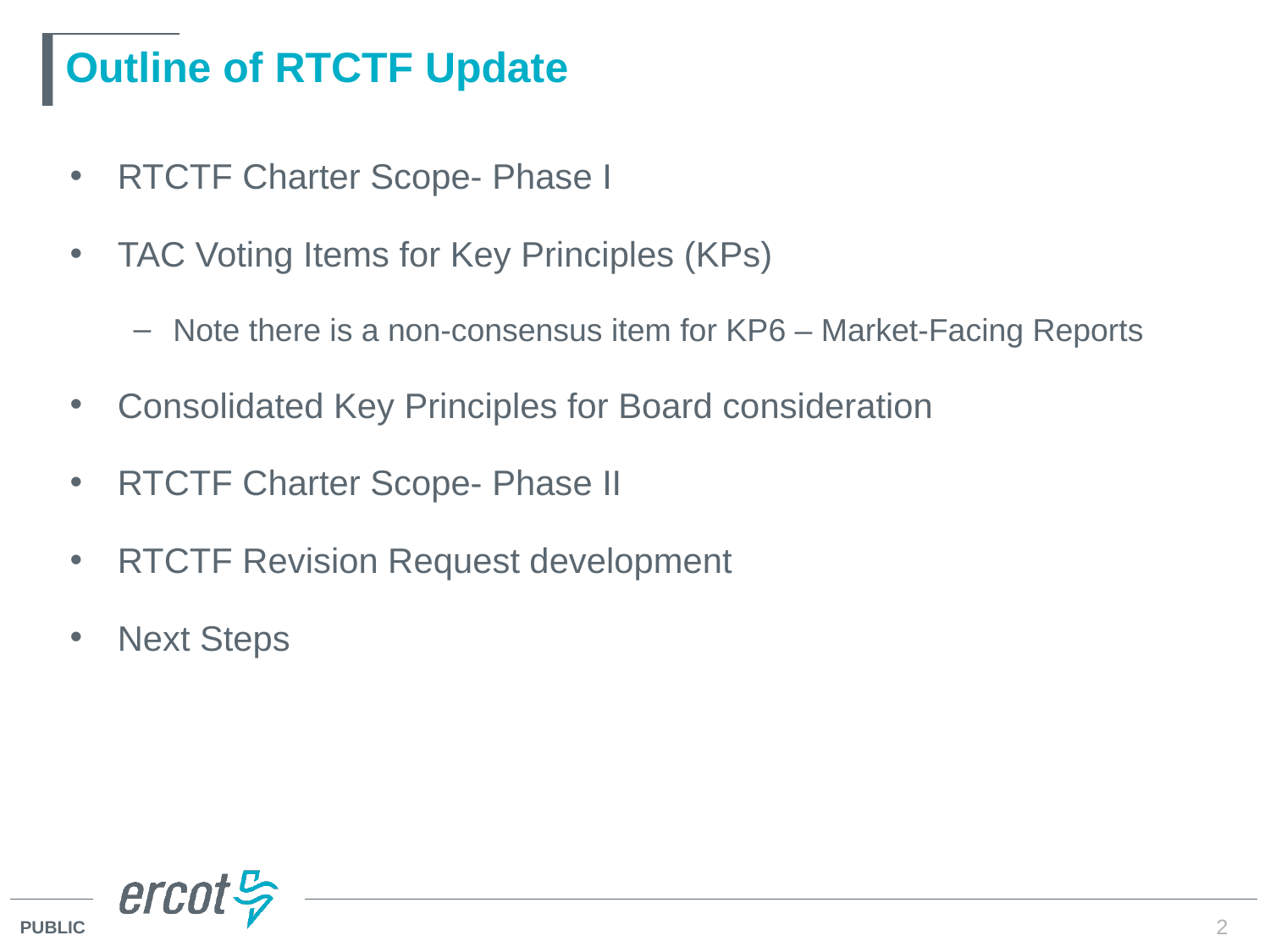

# Outline of RTCTF Update
RTCTF Charter Scope- Phase I
TAC Voting Items for Key Principles (KPs)
Note there is a non-consensus item for KP6 – Market-Facing Reports
Consolidated Key Principles for Board consideration
RTCTF Charter Scope- Phase II
RTCTF Revision Request development
Next Steps

2